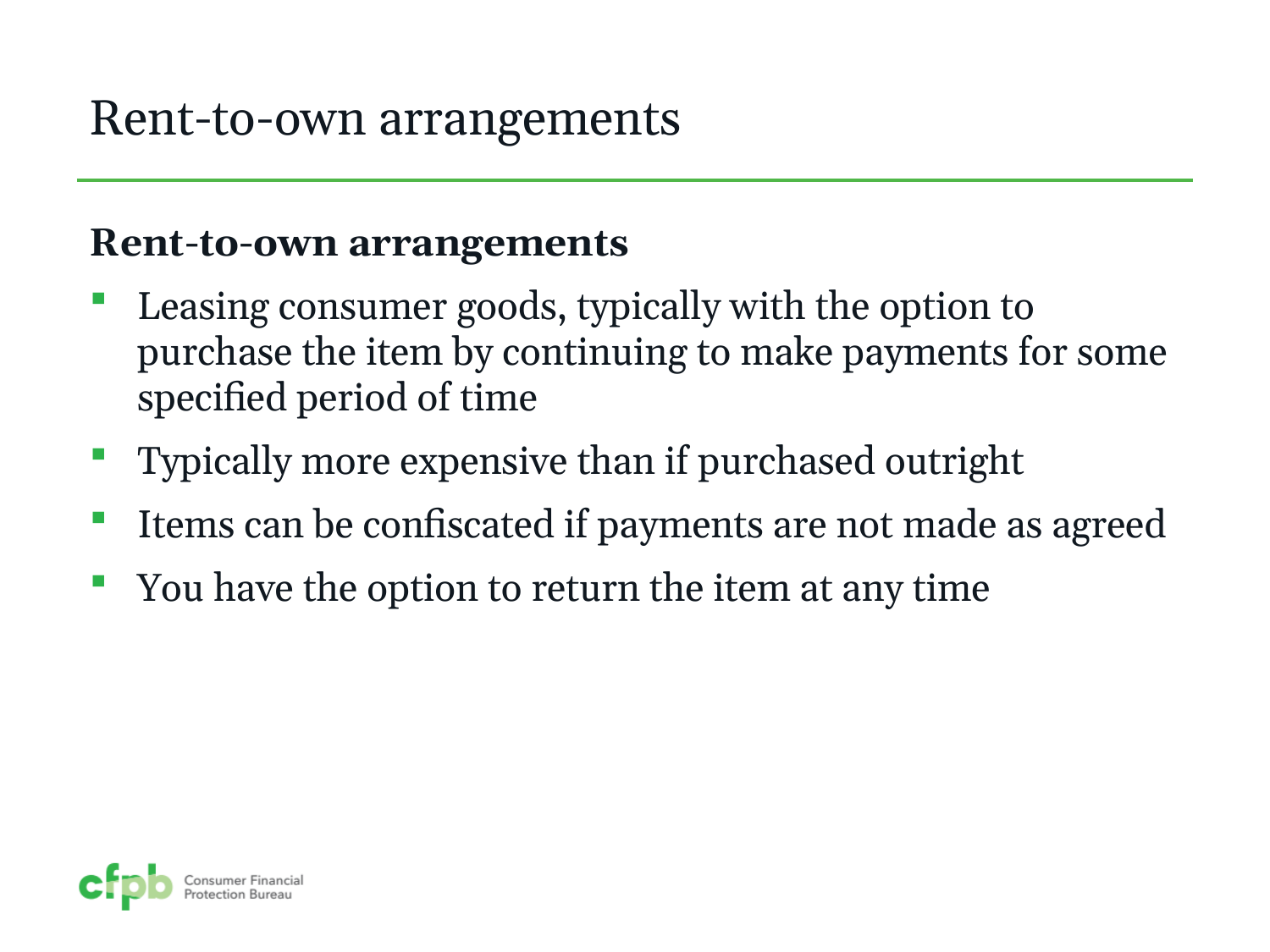

# Rent-to-own arrangements
Rent-to-own arrangements
Leasing consumer goods, typically with the option to purchase the item by continuing to make payments for some specified period of time
Typically more expensive than if purchased outright
Items can be confiscated if payments are not made as agreed
You have the option to return the item at any time